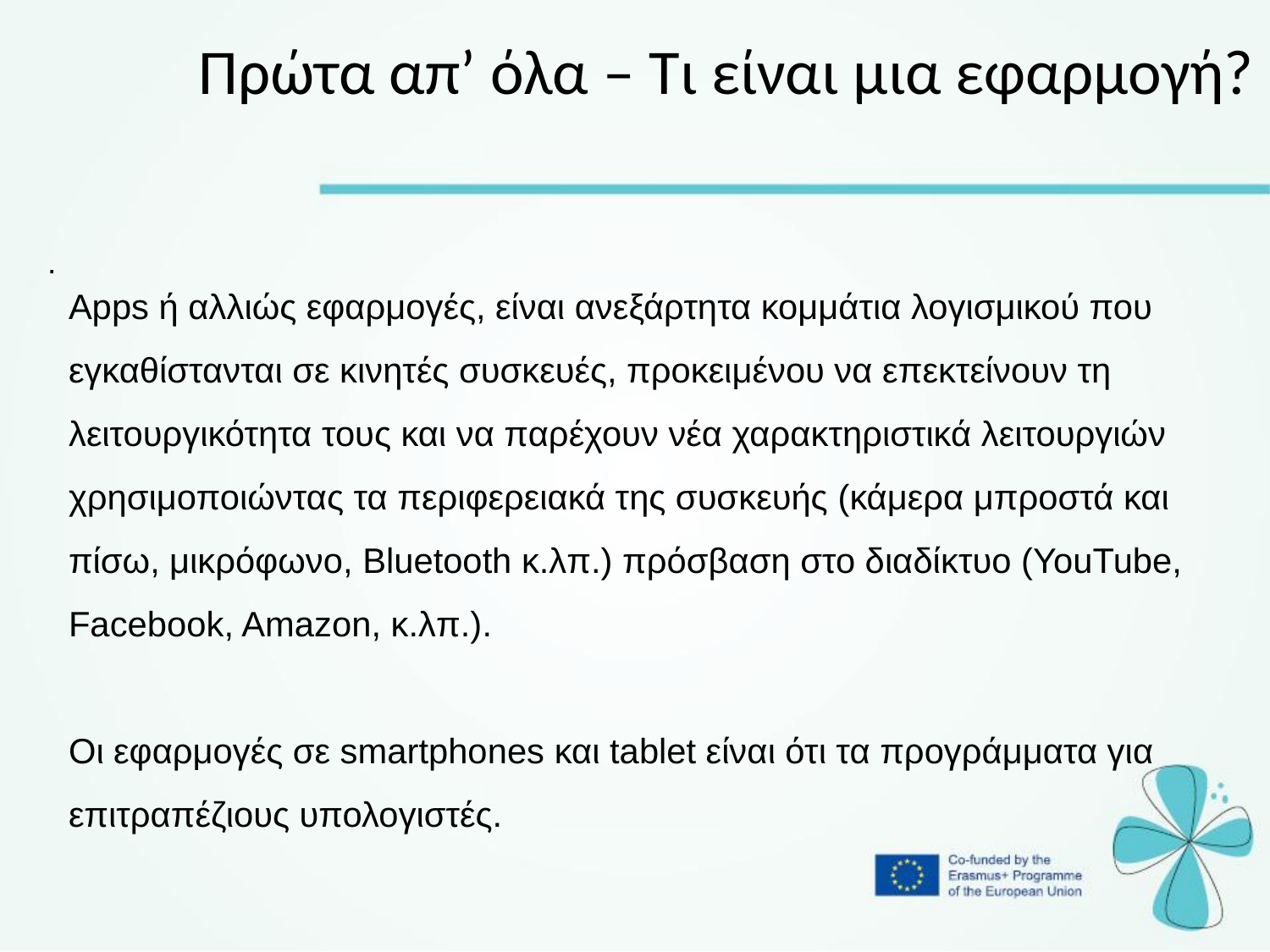

Πρώτα απ’ όλα – Τι είναι μια εφαρμογή?
.
Apps ή αλλιώς εφαρμογές, είναι ανεξάρτητα κομμάτια λογισμικού που εγκαθίστανται σε κινητές συσκευές, προκειμένου να επεκτείνουν τη λειτουργικότητα τους και να παρέχουν νέα χαρακτηριστικά λειτουργιών χρησιμοποιώντας τα περιφερειακά της συσκευής (κάμερα μπροστά και πίσω, μικρόφωνο, Bluetooth κ.λπ.) πρόσβαση στο διαδίκτυο (YouTube, Facebook, Amazon, κ.λπ.).

Οι εφαρμογές σε smartphones και tablet είναι ότι τα προγράμματα για επιτραπέζιους υπολογιστές.